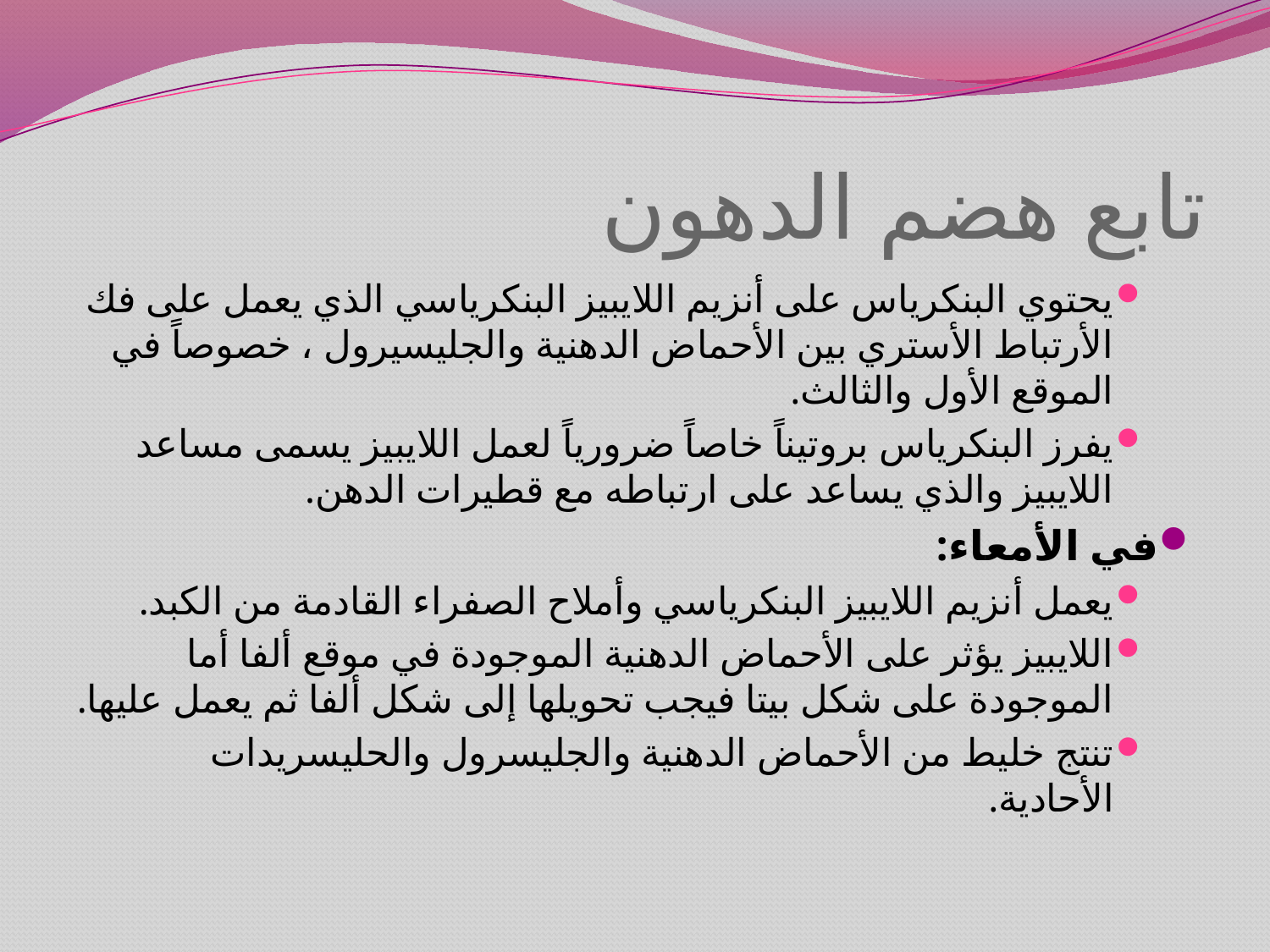

# تابع هضم الدهون
يحتوي البنكرياس على أنزيم اللايبيز البنكرياسي الذي يعمل على فك الأرتباط الأستري بين الأحماض الدهنية والجليسيرول ، خصوصاً في الموقع الأول والثالث.
يفرز البنكرياس بروتيناً خاصاً ضرورياً لعمل اللايبيز يسمى مساعد اللايبيز والذي يساعد على ارتباطه مع قطيرات الدهن.
في الأمعاء:
يعمل أنزيم اللايبيز البنكرياسي وأملاح الصفراء القادمة من الكبد.
اللايبيز يؤثر على الأحماض الدهنية الموجودة في موقع ألفا أما الموجودة على شكل بيتا فيجب تحويلها إلى شكل ألفا ثم يعمل عليها.
تنتج خليط من الأحماض الدهنية والجليسرول والحليسريدات الأحادية.